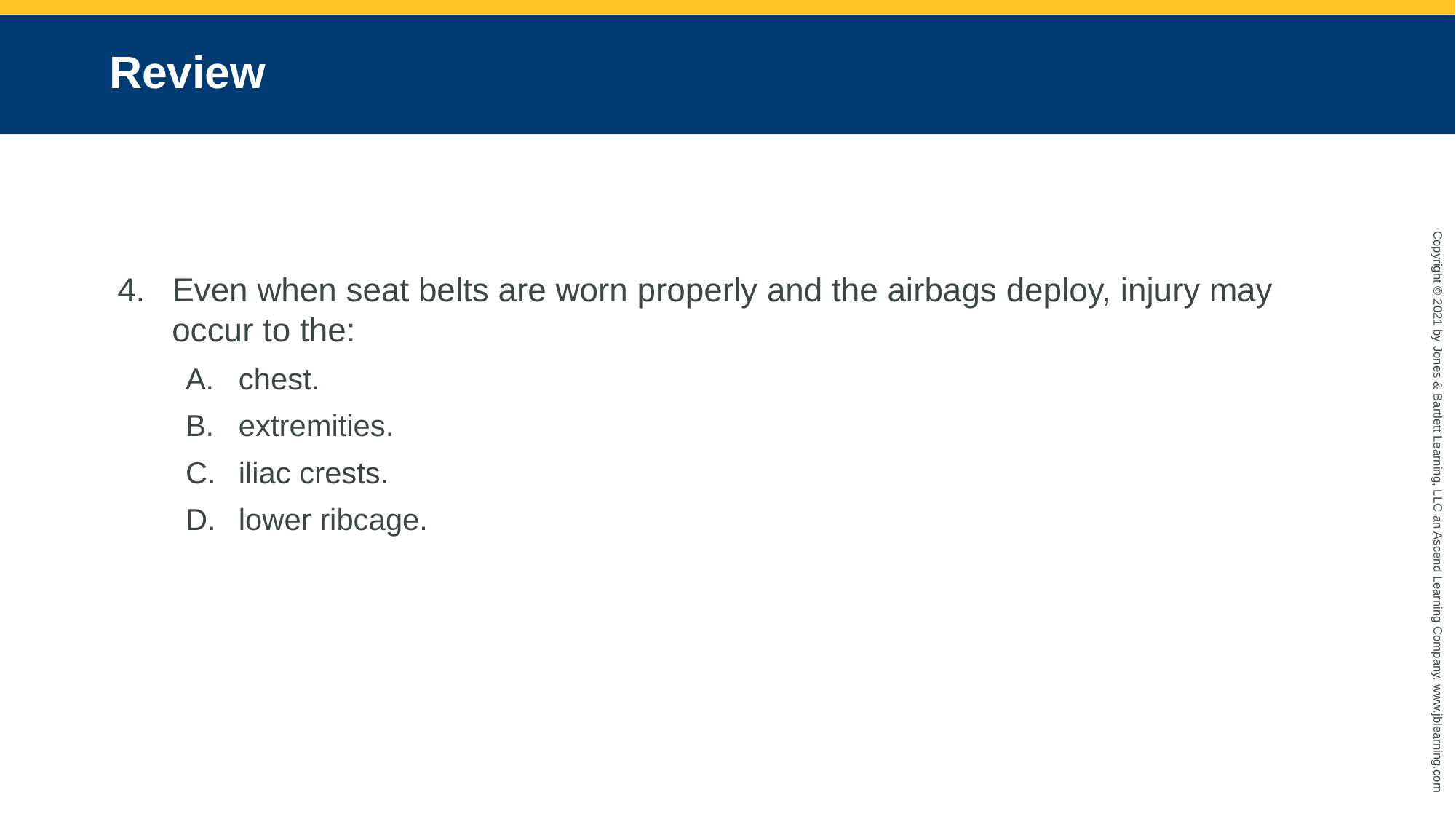

# Review
Even when seat belts are worn properly and the airbags deploy, injury may occur to the:
chest.
extremities.
iliac crests.
lower ribcage.